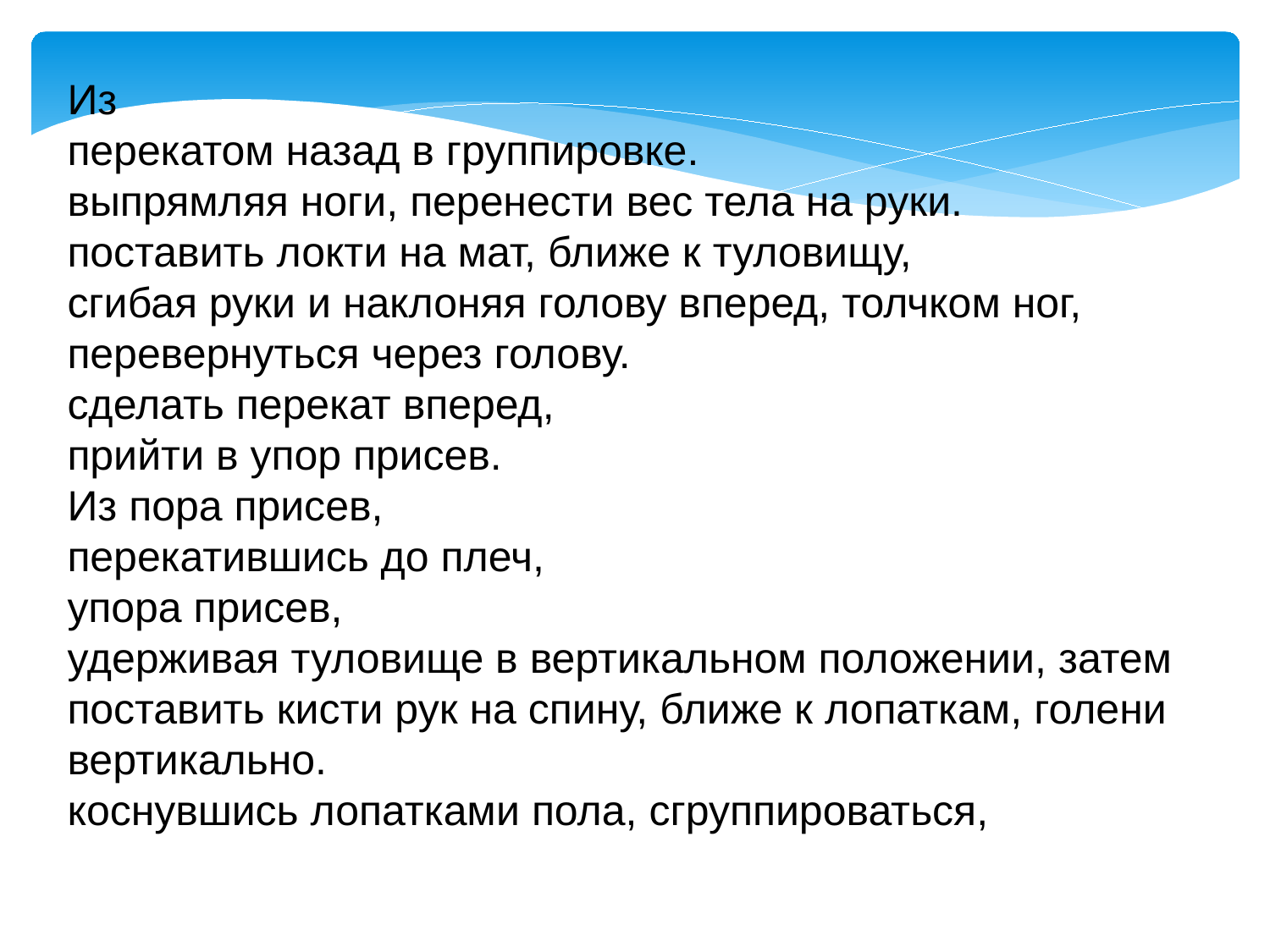

Из
перекатом назад в группировке.
выпрямляя ноги, перенести вес тела на руки.
поставить локти на мат, ближе к туловищу,
сгибая руки и наклоняя голову вперед, толчком ног, перевернуться через голову.
сделать перекат вперед,
прийти в упор присев.
Из пора присев,
перекатившись до плеч,
упора присев,
удерживая туловище в вертикальном положении, затем поставить кисти рук на спину, ближе к лопаткам, голени вертикально.
коснувшись лопатками пола, сгруппироваться,